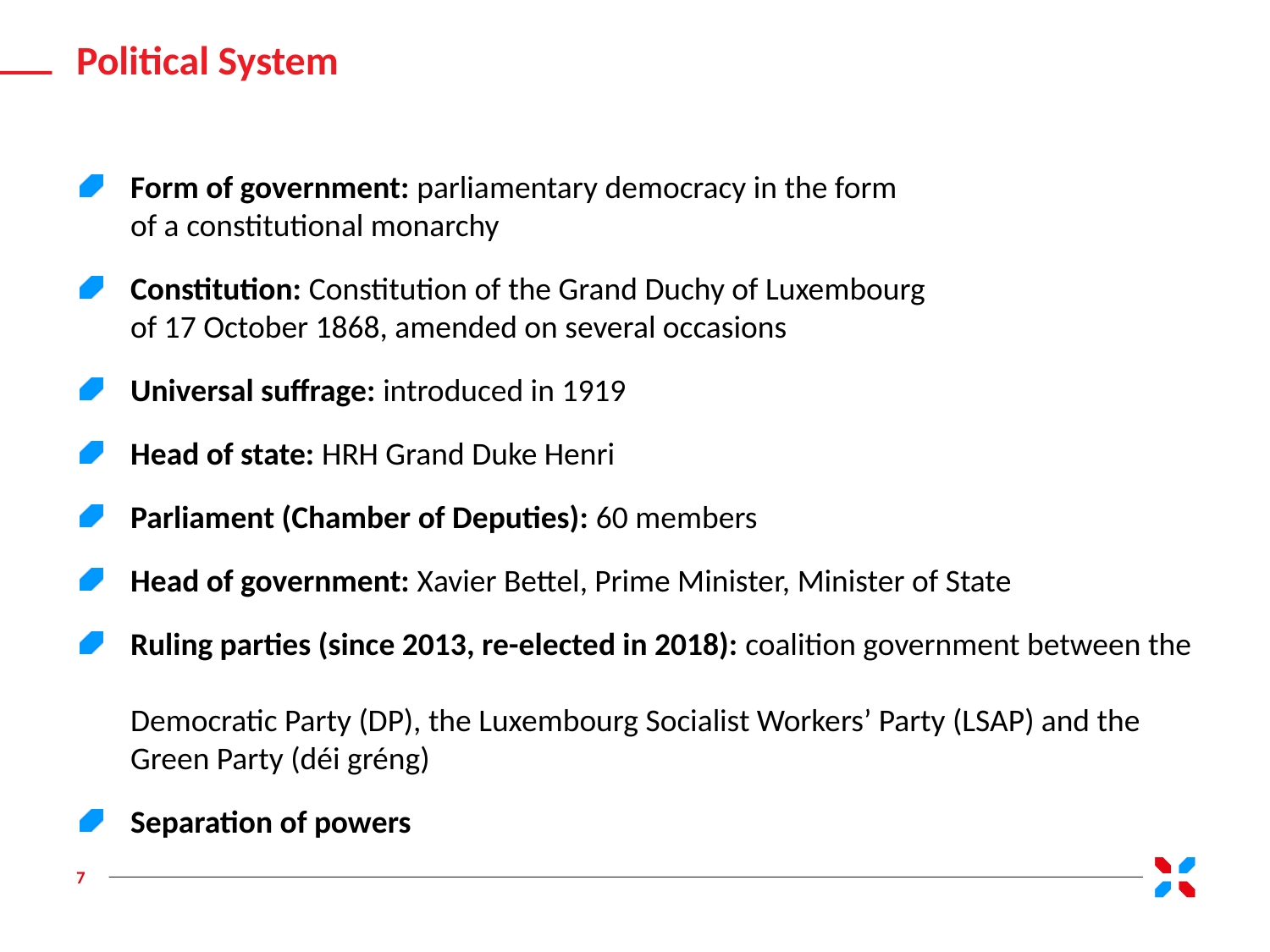

Political System
Form of government: parliamentary democracy in the form
of a constitutional monarchy
Constitution: Constitution of the Grand Duchy of Luxembourg
of 17 October 1868, amended on several occasions
Universal suffrage: introduced in 1919
Head of state: HRH Grand Duke Henri
Parliament (Chamber of Deputies): 60 members
Head of government: Xavier Bettel, Prime Minister, Minister of State
Ruling parties (since 2013, re-elected in 2018): coalition government between the
Democratic Party (DP), the Luxembourg Socialist Workers’ Party (LSAP) and the Green Party (déi gréng)
Separation of powers